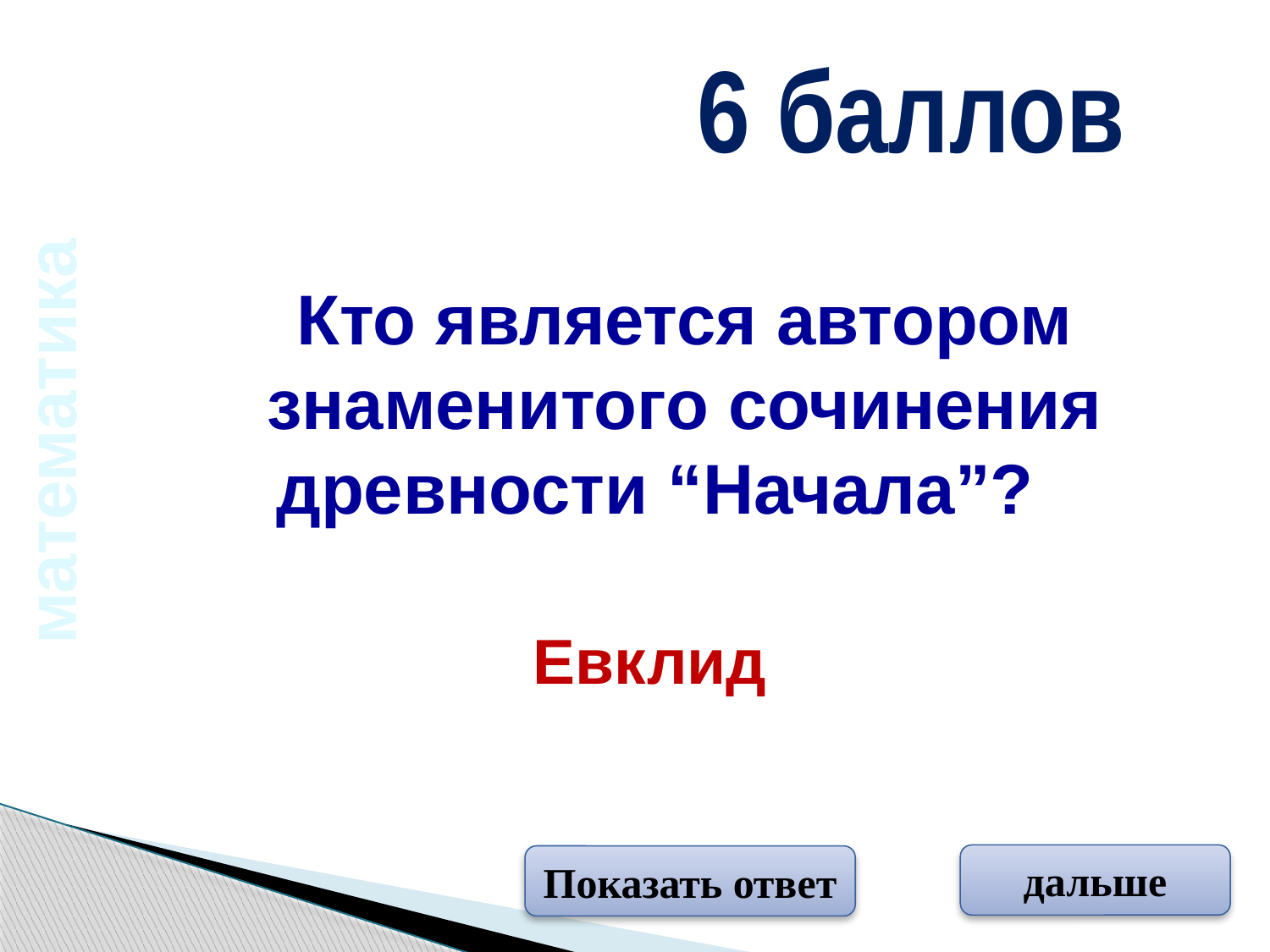

6 баллов
Кто является автором знаменитого сочинения древности “Начала”?
математика
Евклид
дальше
Показать ответ